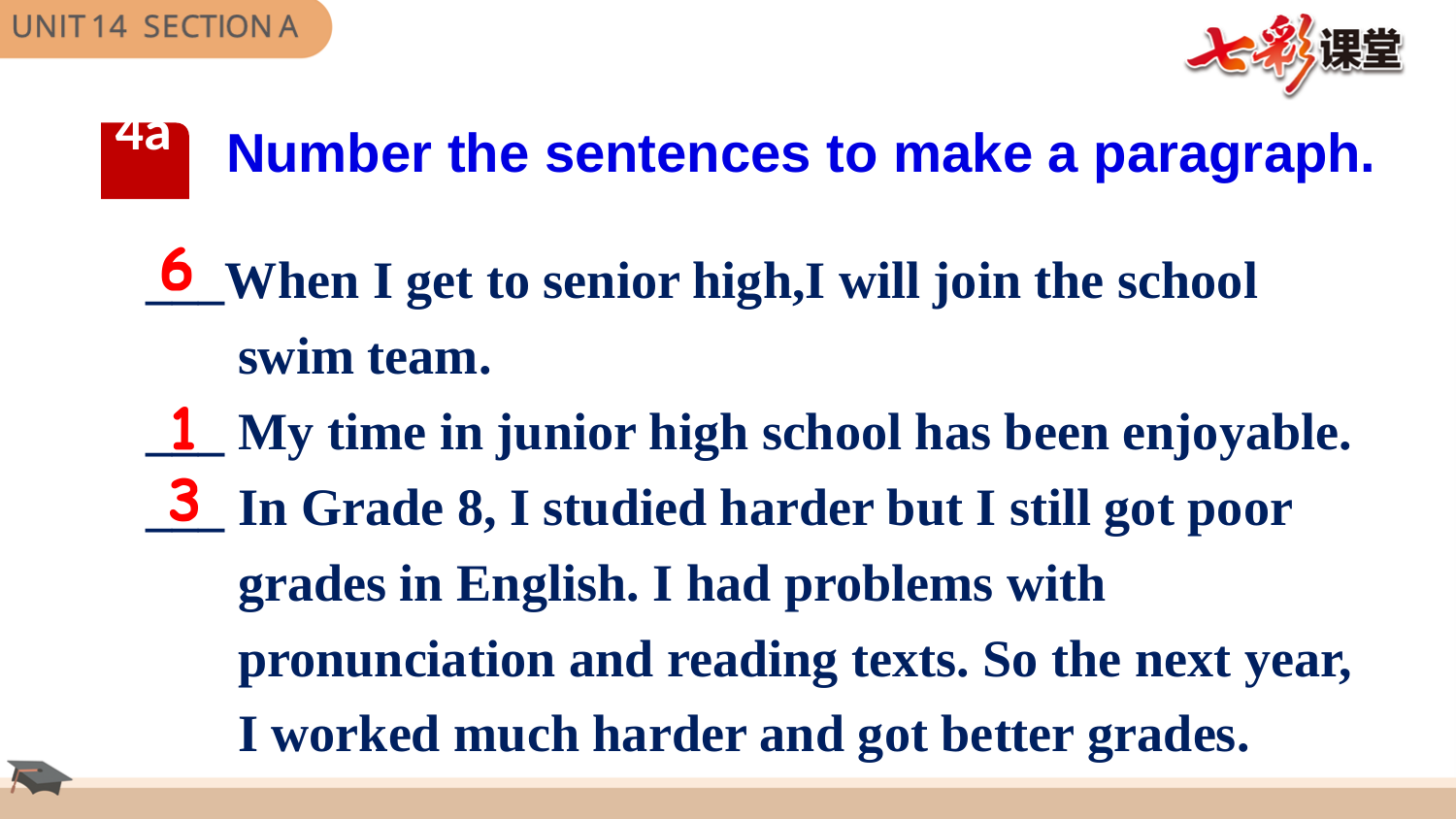

4a
Number the sentences to make a paragraph.
___When I get to senior high,I will join the school
       swim team.
___ My time in junior high school has been enjoyable.
___ In Grade 8, I studied harder but I still got poor
       grades in English. I had problems with
       pronunciation and reading texts. So the next year,
       I worked much harder and got better grades.
6
1
3